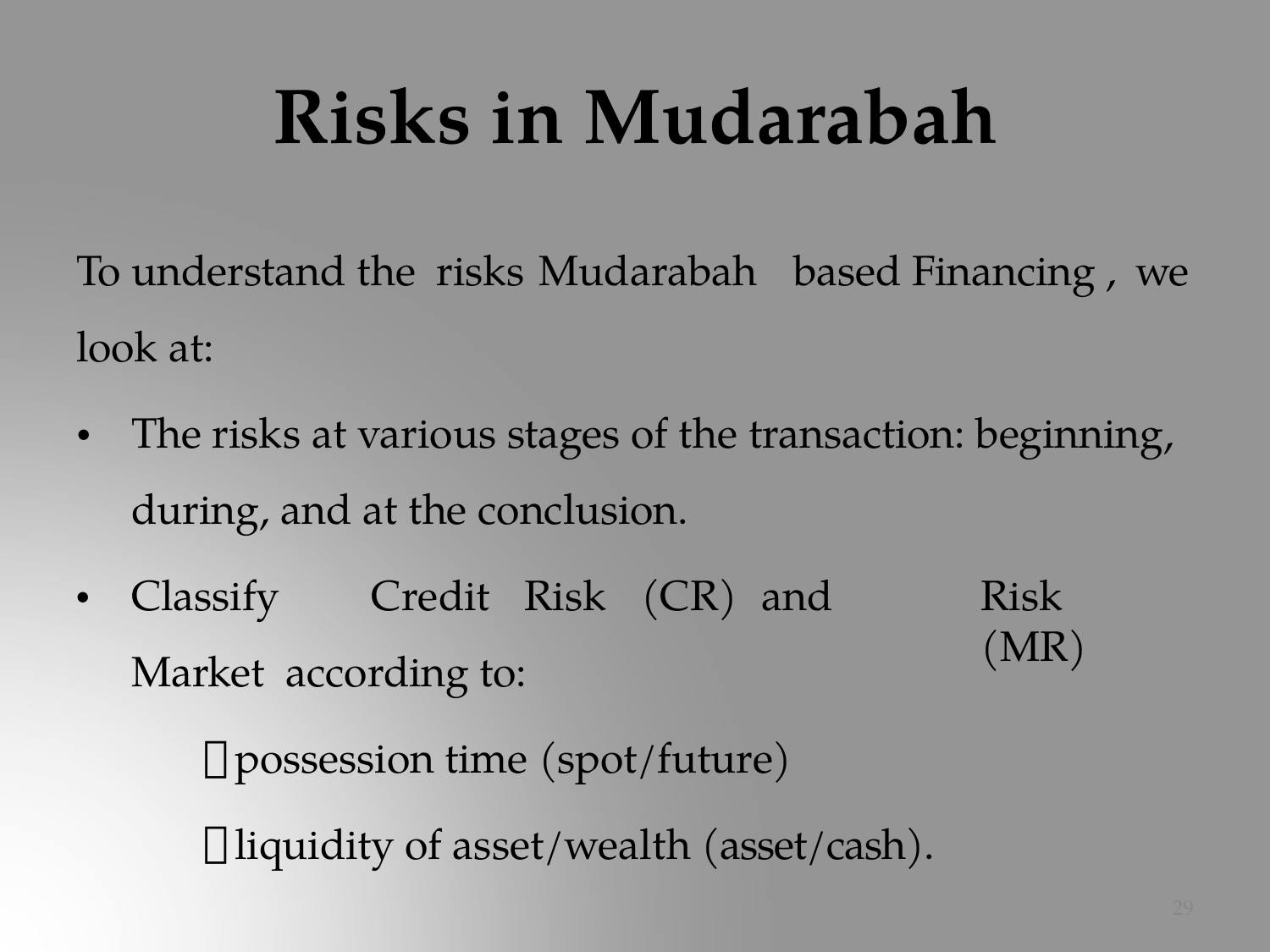

# Risks in Mudarabah
To understand the risks Mudarabah	based Financing , we
look at:
The risks at various stages of the transaction: beginning,  during, and at the conclusion.
Classify	Credit	Risk	(CR)	and	Market  according to:
possession time (spot/future)
liquidity of asset/wealth (asset/cash).
Risk	(MR)
29